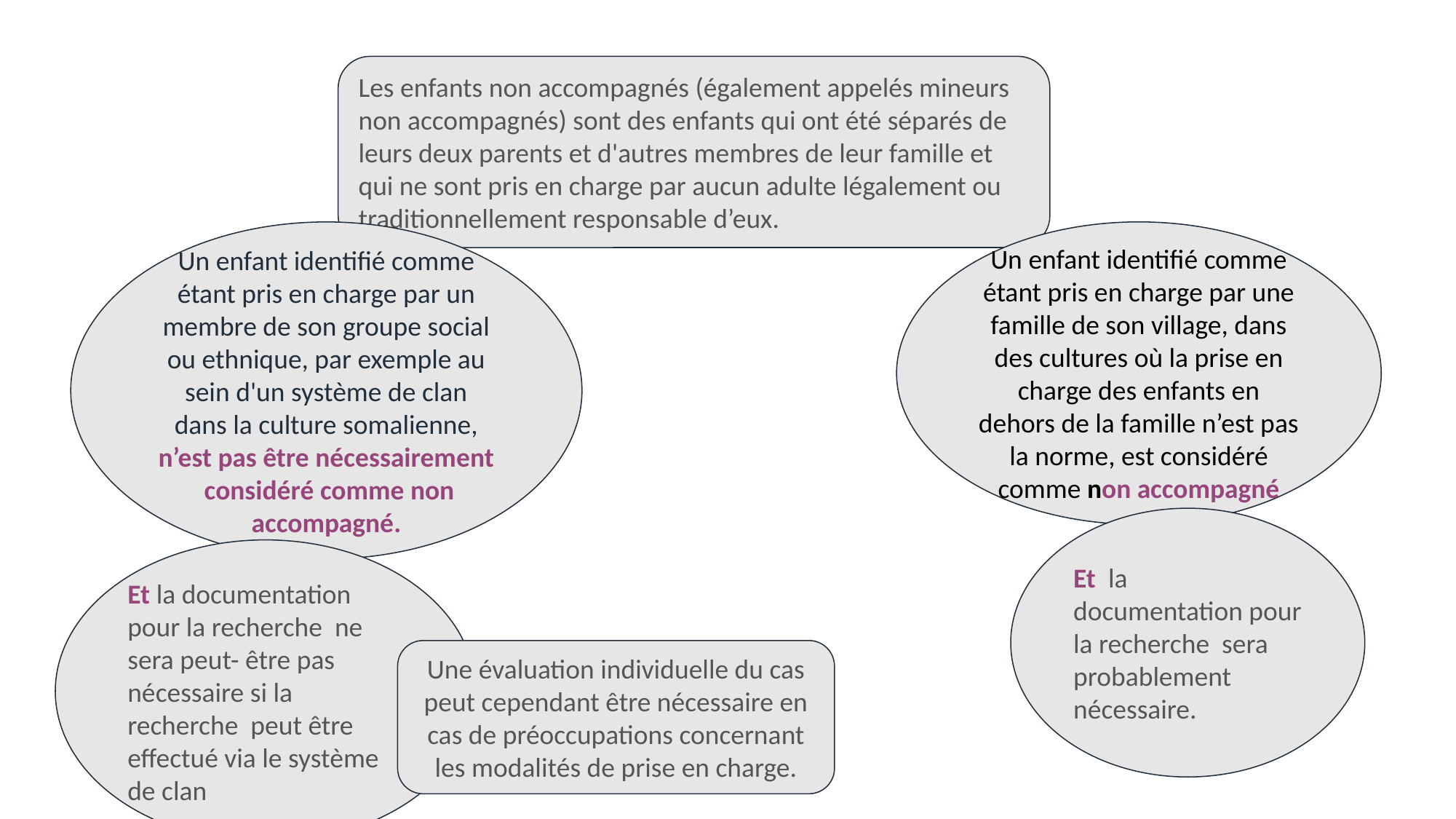

Les enfants non accompagnés (également appelés mineurs non accompagnés) sont des enfants qui ont été séparés de leurs deux parents et d'autres membres de leur famille et qui ne sont pris en charge par aucun adulte légalement ou traditionnellement responsable d’eux.
Un enfant identifié comme étant pris en charge par un membre de son groupe social ou ethnique, par exemple au sein d'un système de clan dans la culture somalienne, n’est pas être nécessairement  considéré comme non accompagné.
Un enfant identifié comme étant pris en charge par une famille de son village, dans des cultures où la prise en charge des enfants en dehors de la famille n’est pas la norme, est considéré comme non accompagné
Et  la documentation pour la recherche  sera probablement nécessaire.
Et la documentation pour la recherche  ne sera peut- être pas nécessaire si la recherche  peut être effectué via le système de clan
Une évaluation individuelle du cas peut cependant être nécessaire en cas de préoccupations concernant les modalités de prise en charge.